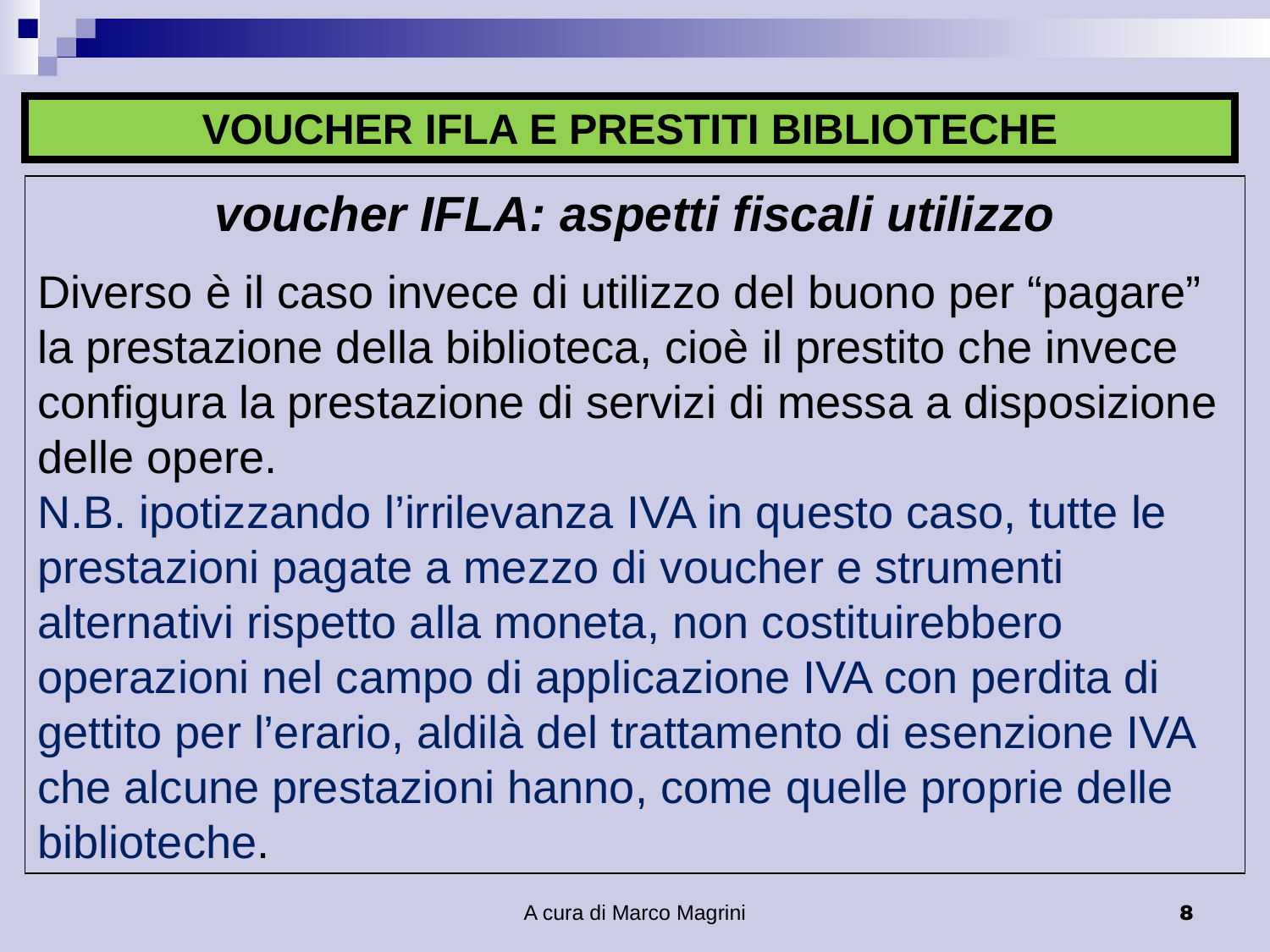

VOUCHER IFLA E PRESTITI BIBLIOTECHE
voucher IFLA: aspetti fiscali utilizzo

Diverso è il caso invece di utilizzo del buono per “pagare” la prestazione della biblioteca, cioè il prestito che invece configura la prestazione di servizi di messa a disposizione delle opere.
N.B. ipotizzando l’irrilevanza IVA in questo caso, tutte le prestazioni pagate a mezzo di voucher e strumenti alternativi rispetto alla moneta, non costituirebbero operazioni nel campo di applicazione IVA con perdita di gettito per l’erario, aldilà del trattamento di esenzione IVA che alcune prestazioni hanno, come quelle proprie delle biblioteche.

A cura di Marco Magrini
8